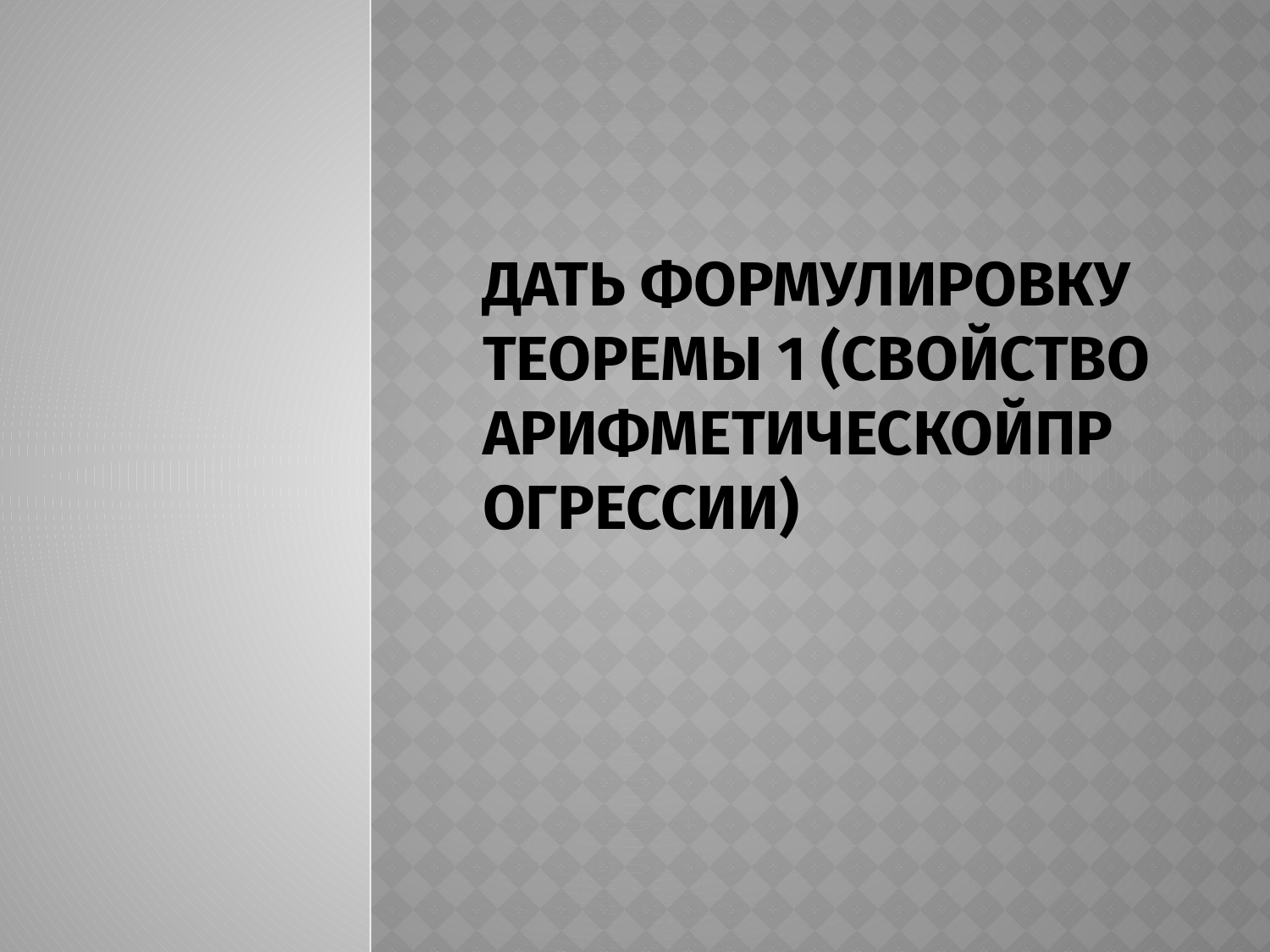

# Дать формулировку теоремы 1 (свойство арифметическойпрогрессии)